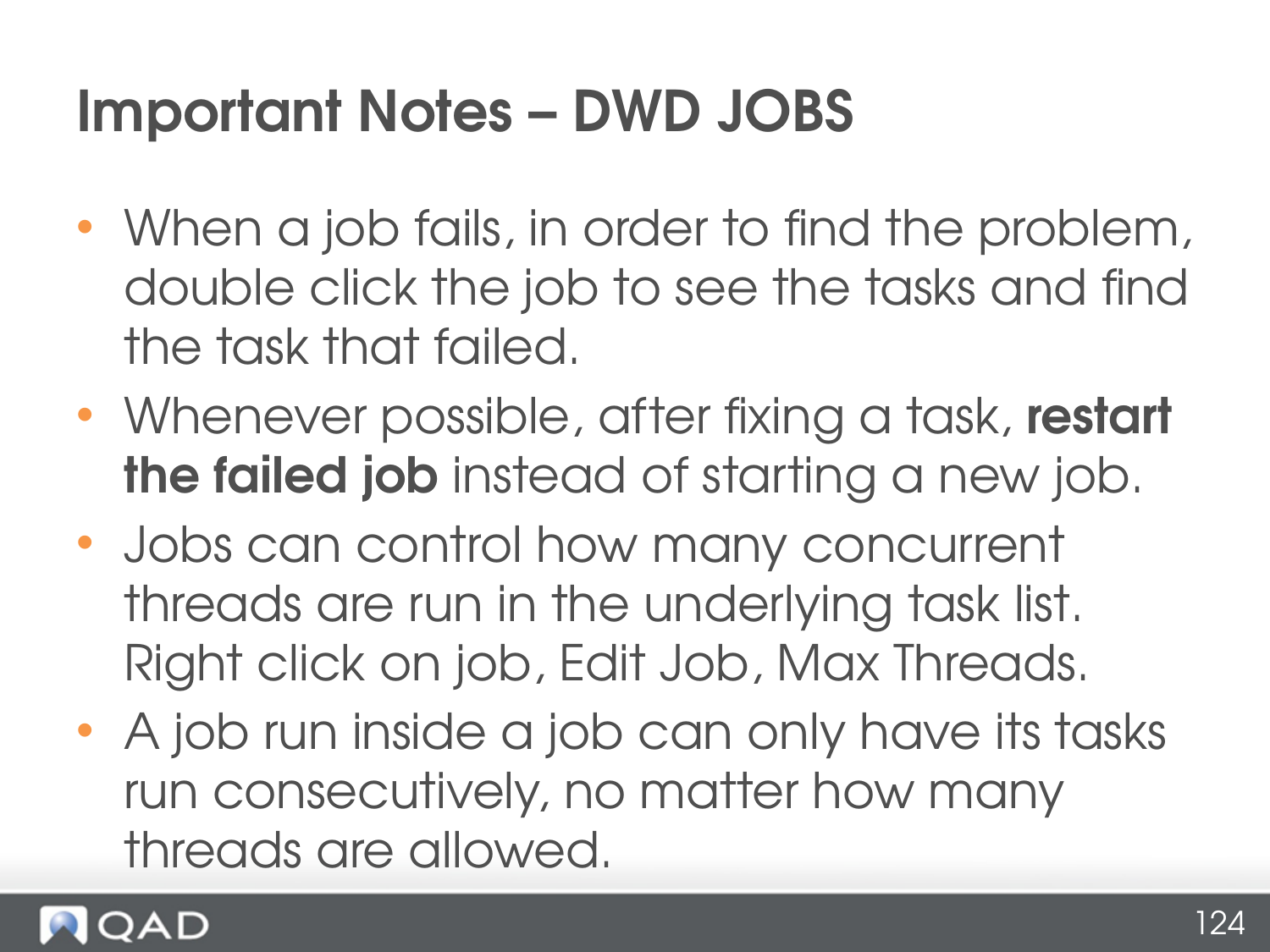

Important Notes – DWD JOBS
When a job fails, in order to find the problem, double click the job to see the tasks and find the task that failed.
Whenever possible, after fixing a task, restart the failed job instead of starting a new job.
Jobs can control how many concurrent threads are run in the underlying task list. Right click on job, Edit Job, Max Threads.
A job run inside a job can only have its tasks run consecutively, no matter how many threads are allowed.

124